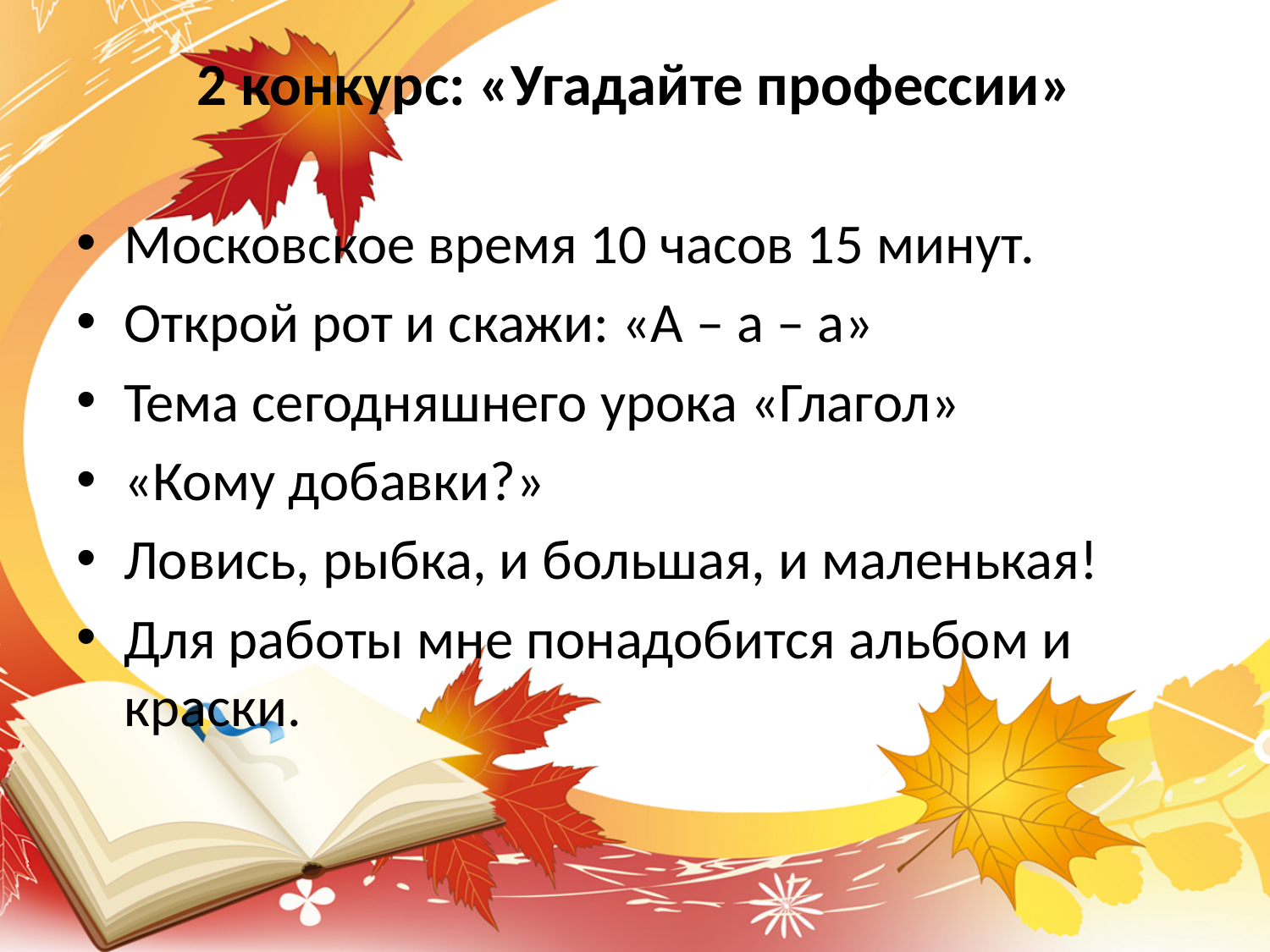

# 2 конкурс: «Угадайте профессии»
Московское время 10 часов 15 минут.
Открой рот и скажи: «А – а – а»
Тема сегодняшнего урока «Глагол»
«Кому добавки?»
Ловись, рыбка, и большая, и маленькая!
Для работы мне понадобится альбом и краски.